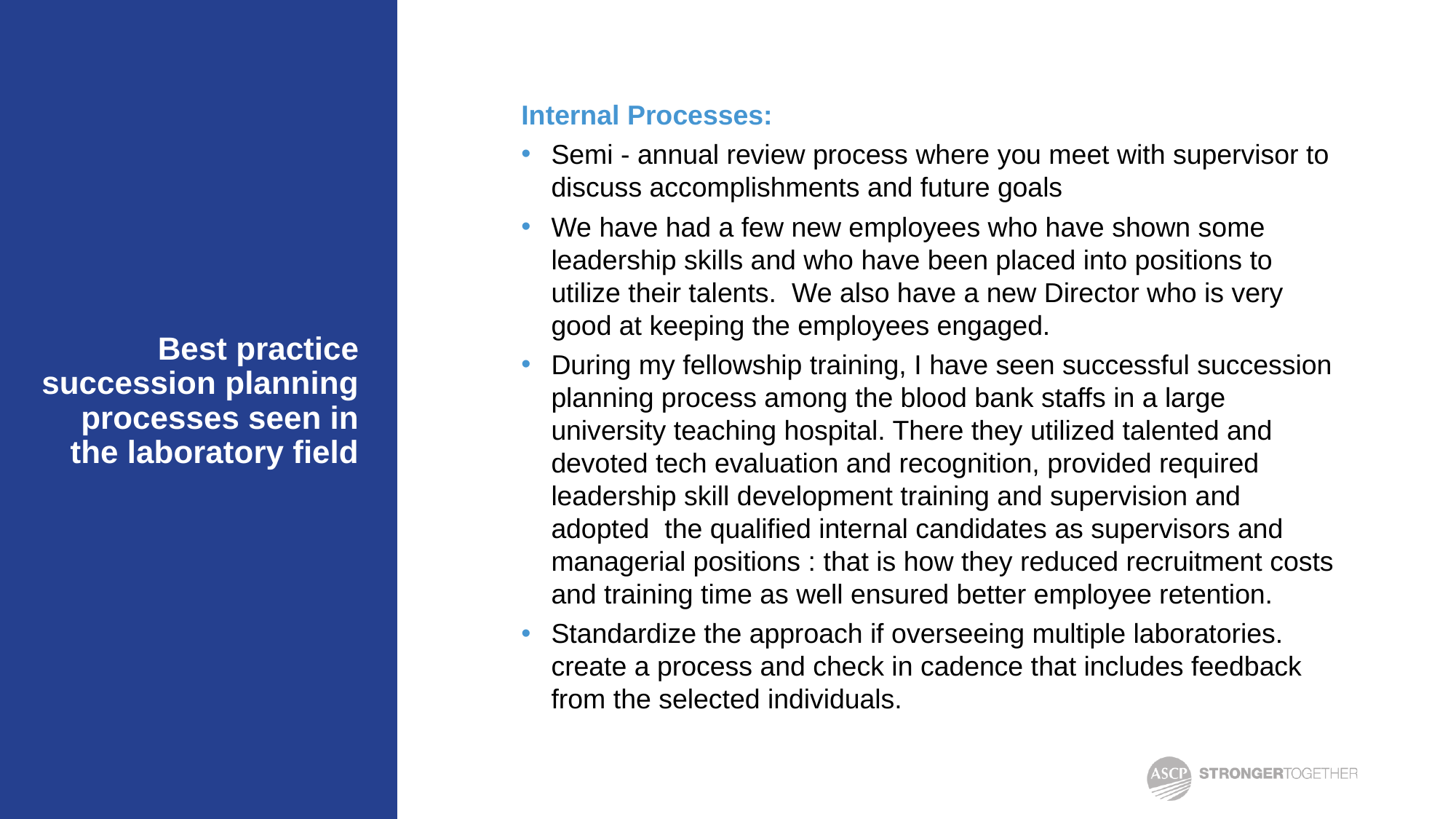

Internal Processes:
Semi - annual review process where you meet with supervisor to discuss accomplishments and future goals
We have had a few new employees who have shown some leadership skills and who have been placed into positions to utilize their talents.  We also have a new Director who is very good at keeping the employees engaged.
During my fellowship training, I have seen successful succession planning process among the blood bank staffs in a large university teaching hospital. There they utilized talented and devoted tech evaluation and recognition, provided required leadership skill development training and supervision and adopted  the qualified internal candidates as supervisors and managerial positions : that is how they reduced recruitment costs and training time as well ensured better employee retention.
Standardize the approach if overseeing multiple laboratories.  create a process and check in cadence that includes feedback from the selected individuals.
# Best practice succession planning processes seen in the laboratory field